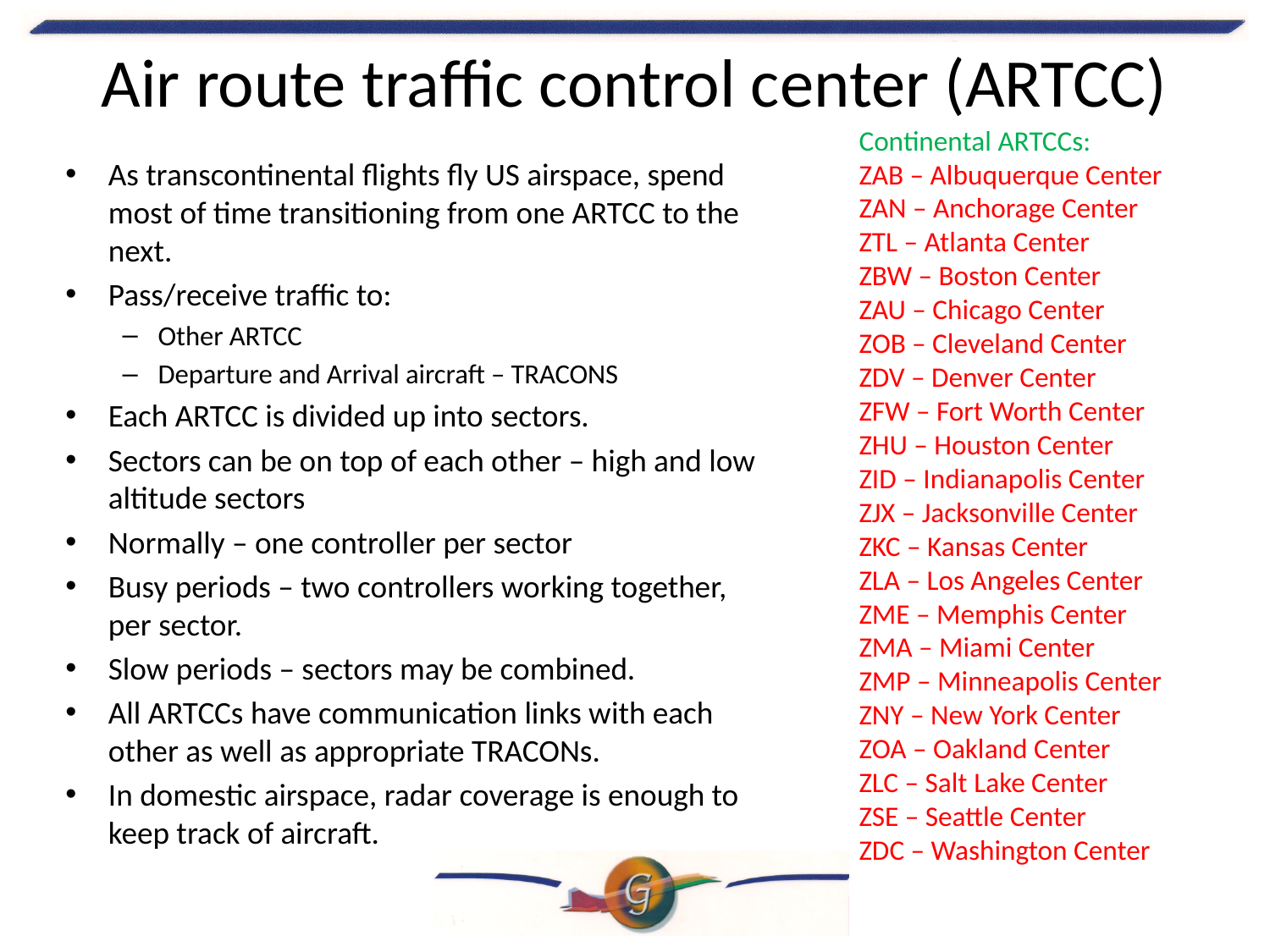

# Air route traffic control center (ARTCC)
Continental ARTCCs:
ZAB – Albuquerque Center
ZAN – Anchorage Center
ZTL – Atlanta Center
ZBW – Boston Center
ZAU – Chicago Center
ZOB – Cleveland Center
ZDV – Denver Center
ZFW – Fort Worth Center
ZHU – Houston Center
ZID – Indianapolis Center
ZJX – Jacksonville Center
ZKC – Kansas Center
ZLA – Los Angeles Center
ZME – Memphis Center
ZMA – Miami Center
ZMP – Minneapolis Center
ZNY – New York Center
ZOA – Oakland Center
ZLC – Salt Lake Center
ZSE – Seattle Center
ZDC – Washington Center
As transcontinental flights fly US airspace, spend most of time transitioning from one ARTCC to the next.
Pass/receive traffic to:
Other ARTCC
Departure and Arrival aircraft – TRACONS
Each ARTCC is divided up into sectors.
Sectors can be on top of each other – high and low altitude sectors
Normally – one controller per sector
Busy periods – two controllers working together, per sector.
Slow periods – sectors may be combined.
All ARTCCs have communication links with each other as well as appropriate TRACONs.
In domestic airspace, radar coverage is enough to keep track of aircraft.